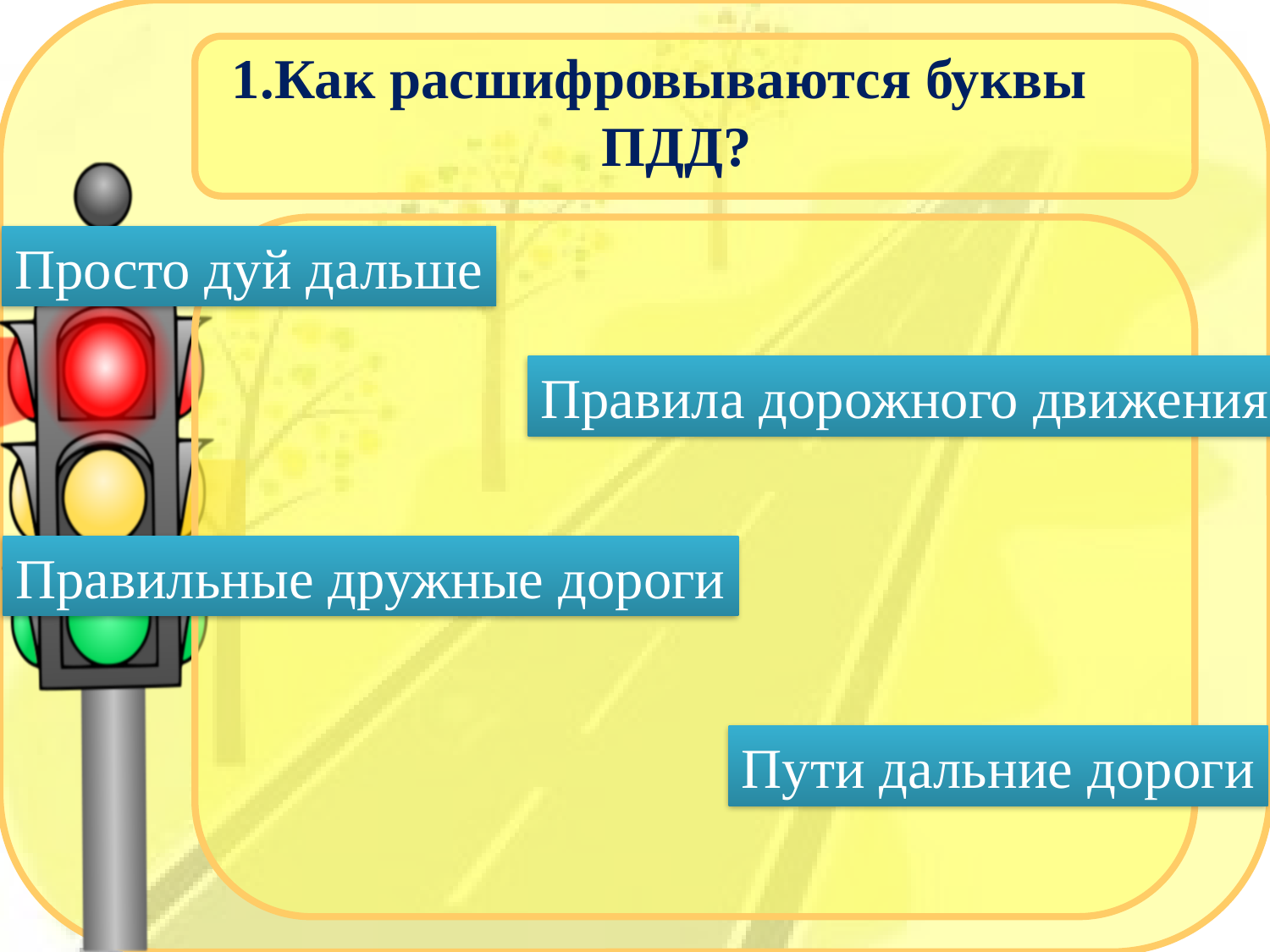

1.Как расшифровываются буквы ПДД?
Просто дуй дальше
Правила дорожного движения
Правильные дружные дороги
Пути дальние дороги